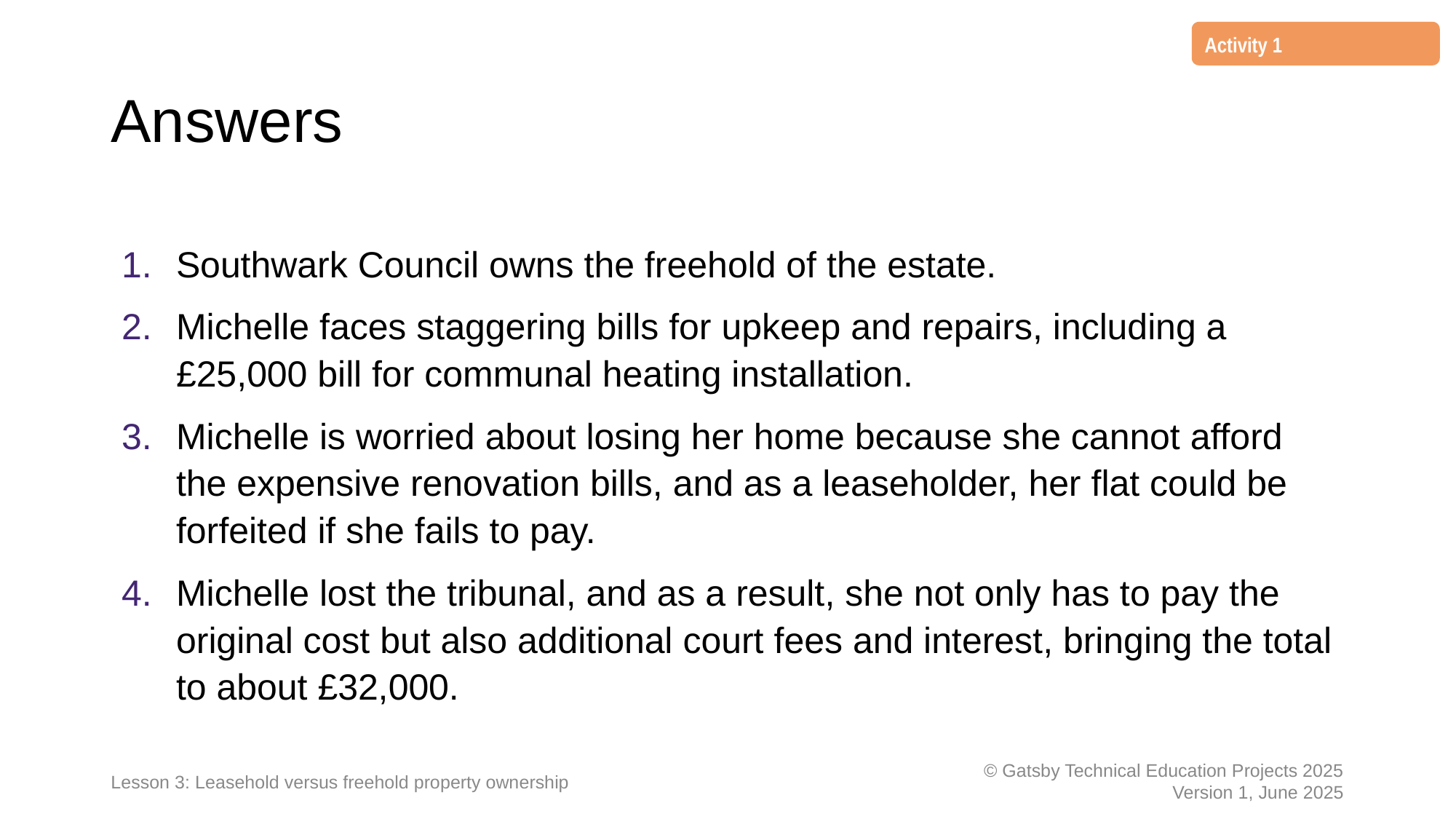

Activity 1
# Answers
Southwark Council owns the freehold of the estate.
Michelle faces staggering bills for upkeep and repairs, including a £25,000 bill for communal heating installation.
Michelle is worried about losing her home because she cannot afford the expensive renovation bills, and as a leaseholder, her flat could be forfeited if she fails to pay.
Michelle lost the tribunal, and as a result, she not only has to pay the original cost but also additional court fees and interest, bringing the total to about £32,000.

Lesson 3: Leasehold versus freehold property ownership